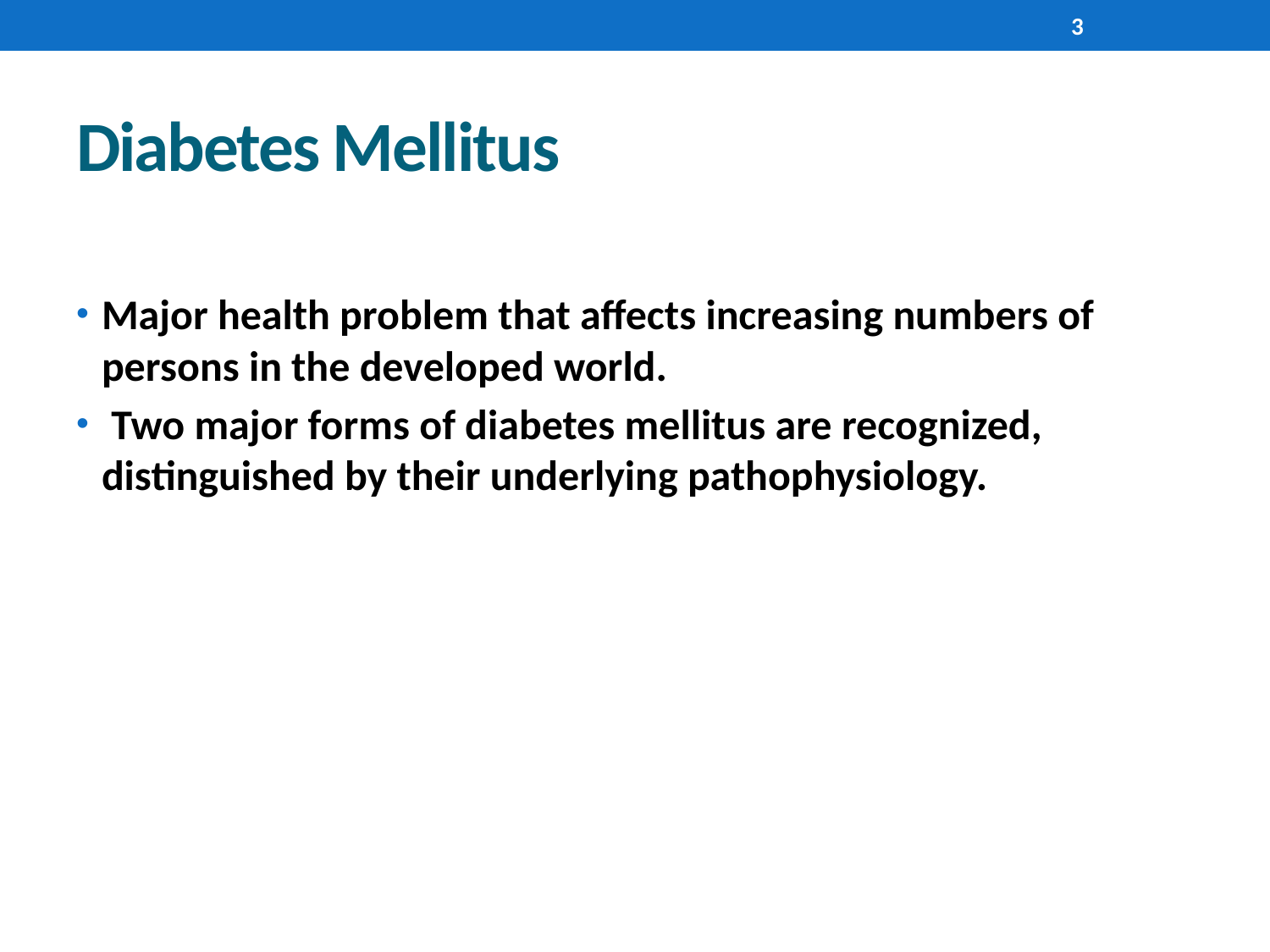

3
# Diabetes Mellitus

Major health problem that affects increasing numbers of persons in the developed world.
 Two major forms of diabetes mellitus are recognized, distinguished by their underlying pathophysiology.